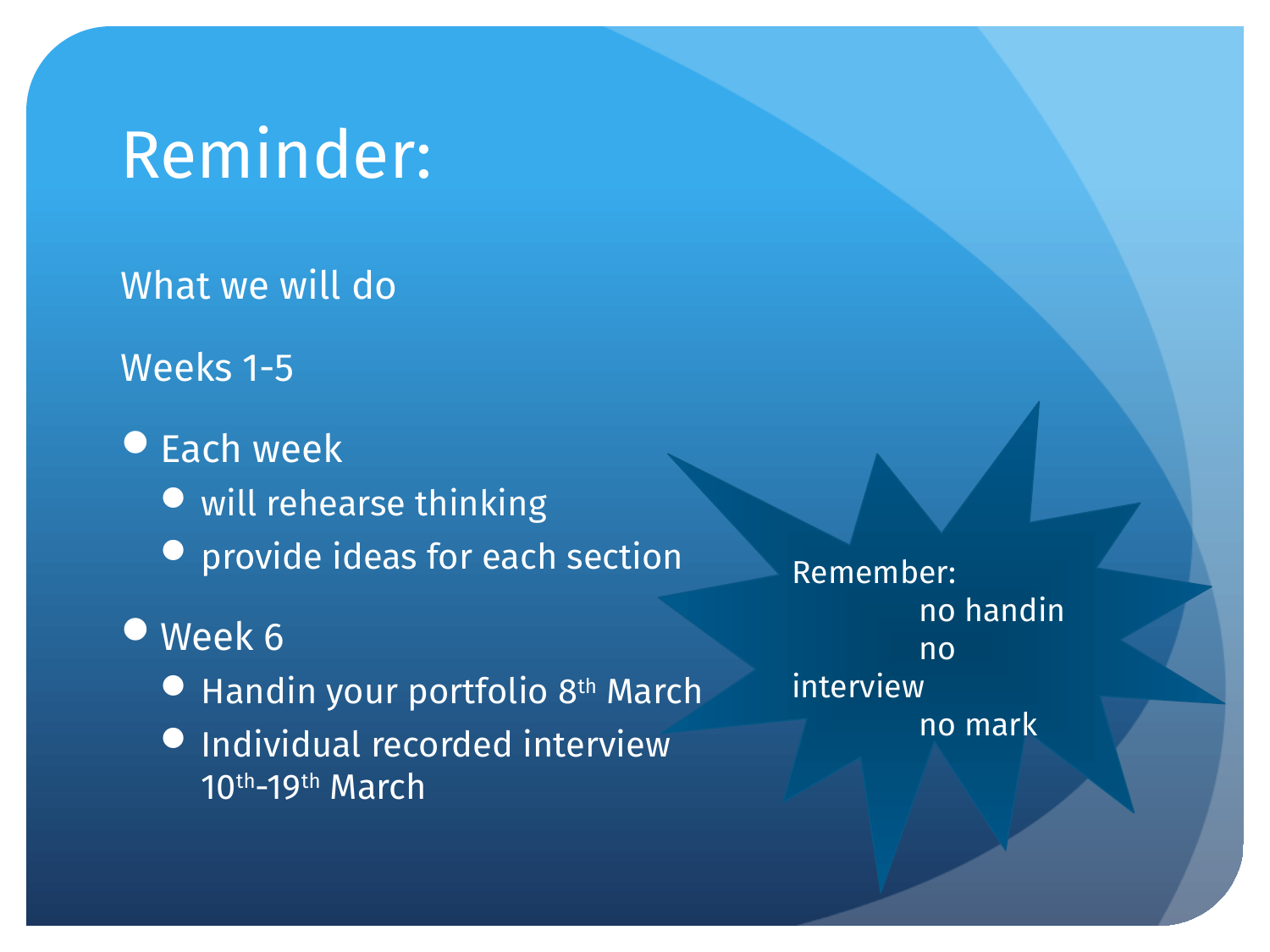

# Reminder:
What we will do
Weeks 1-5
Each week
will rehearse thinking
provide ideas for each section
Week 6
Handin your portfolio 8th March
Individual recorded interview
10th-19th March
Remember:
	no handin
	no interview
	no mark